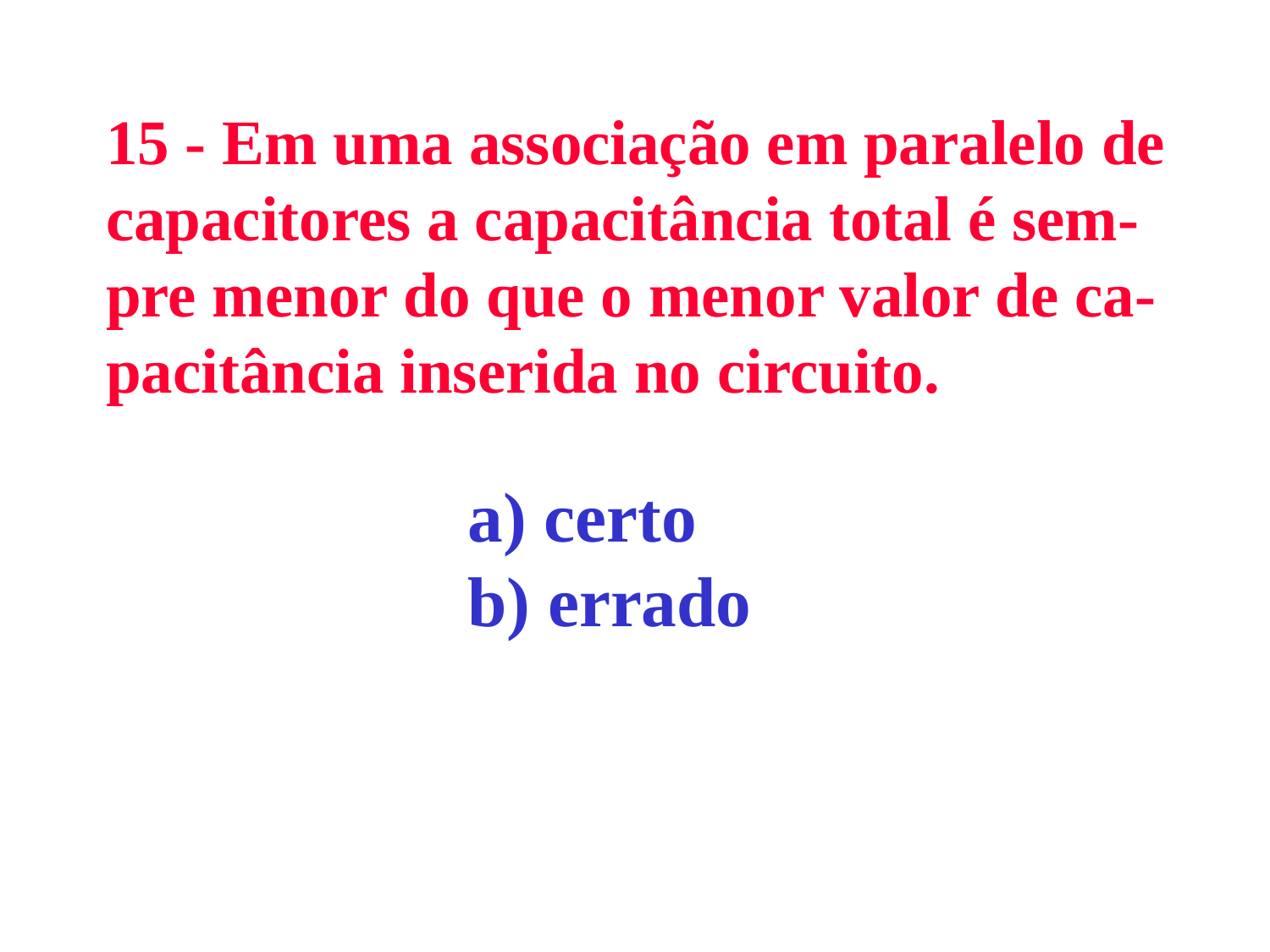

15 - Em uma associação em paralelo de
capacitores a capacitância total é sem-
pre menor do que o menor valor de ca-
pacitância inserida no circuito.
a) certo
b) errado